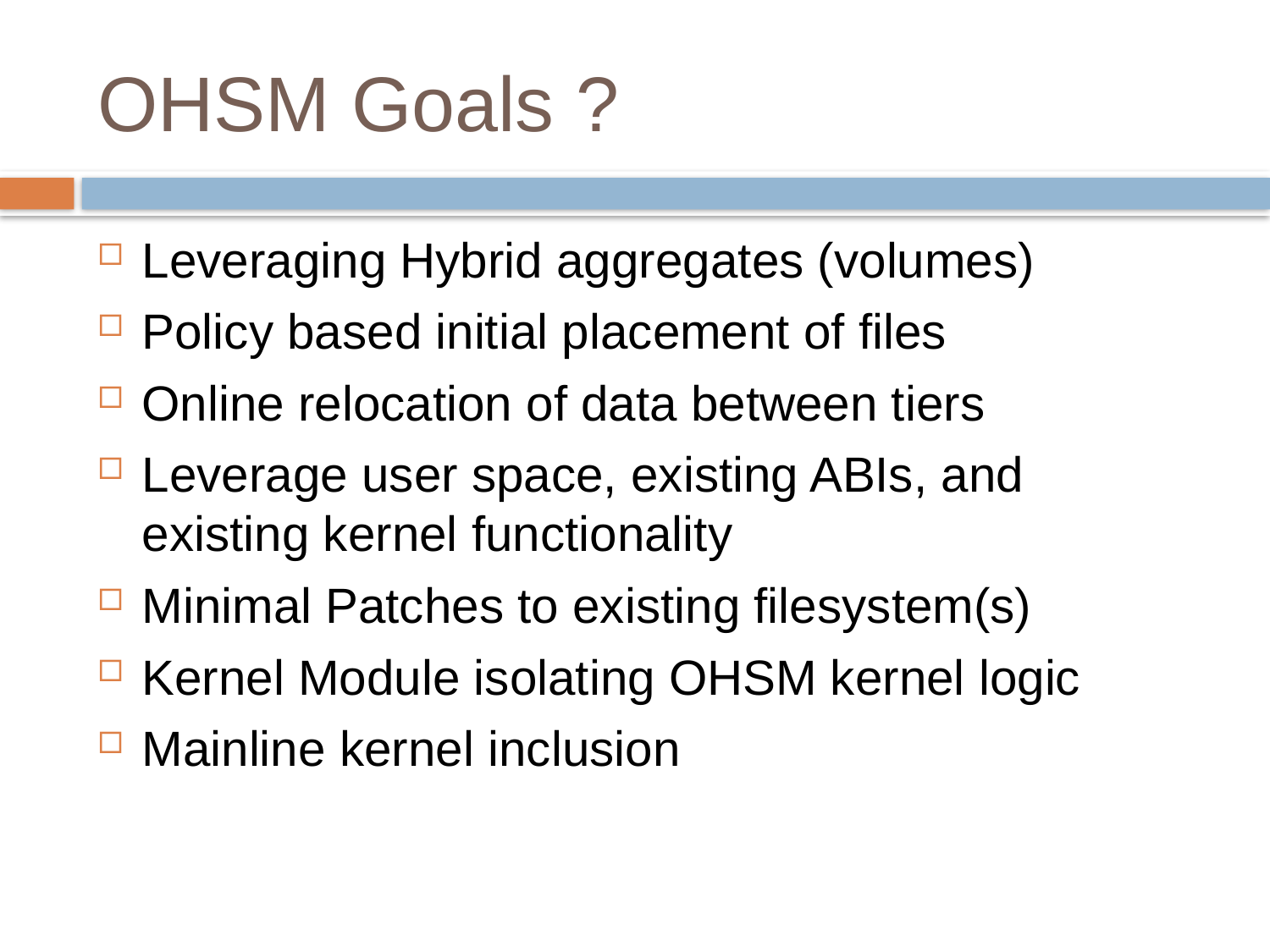

# OHSM Goals ?
Leveraging Hybrid aggregates (volumes)
Policy based initial placement of files
Online relocation of data between tiers
Leverage user space, existing ABIs, and existing kernel functionality
Minimal Patches to existing filesystem(s)
Kernel Module isolating OHSM kernel logic
Mainline kernel inclusion